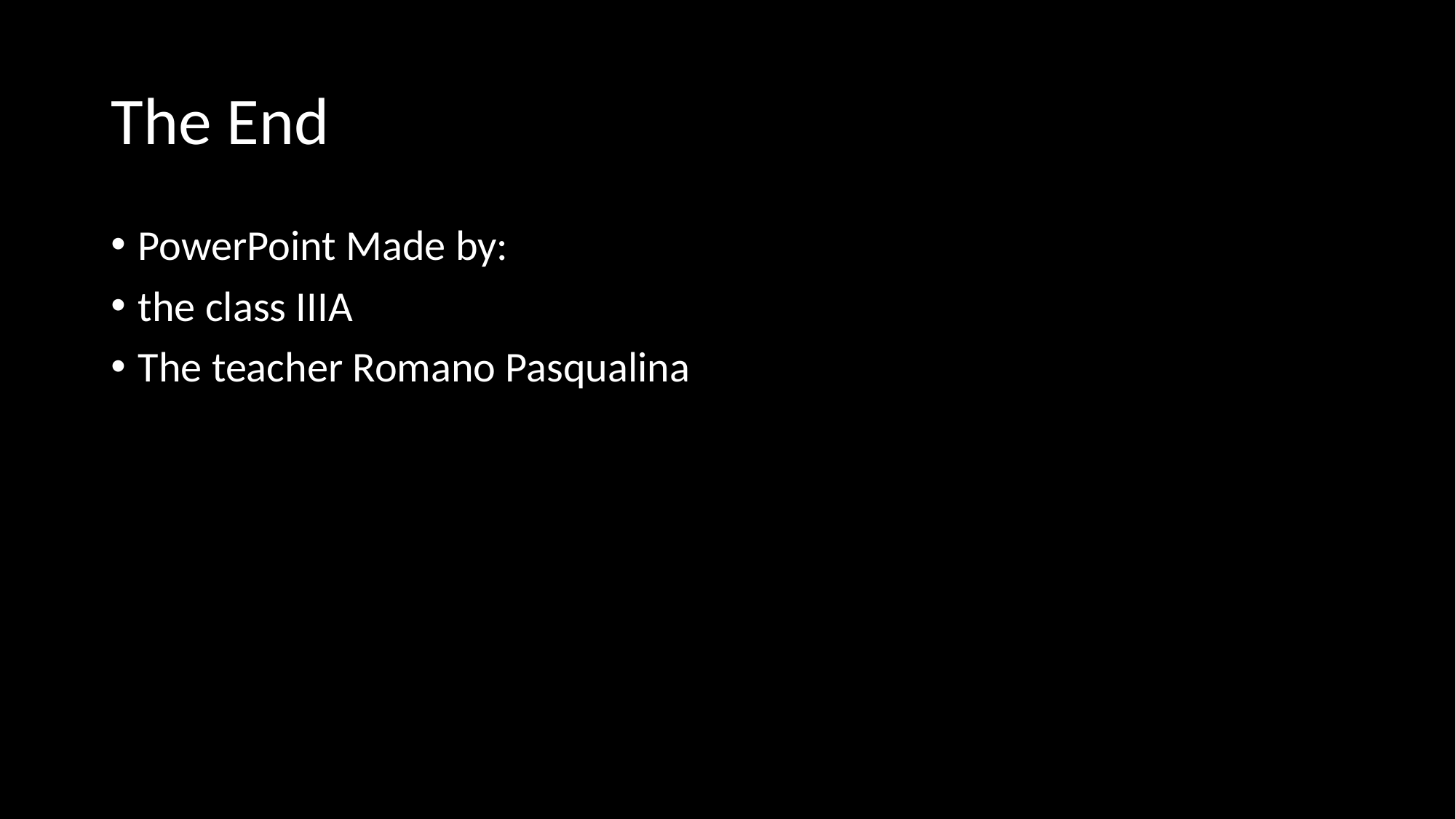

# The End
PowerPoint Made by:
the class IIIA
The teacher Romano Pasqualina